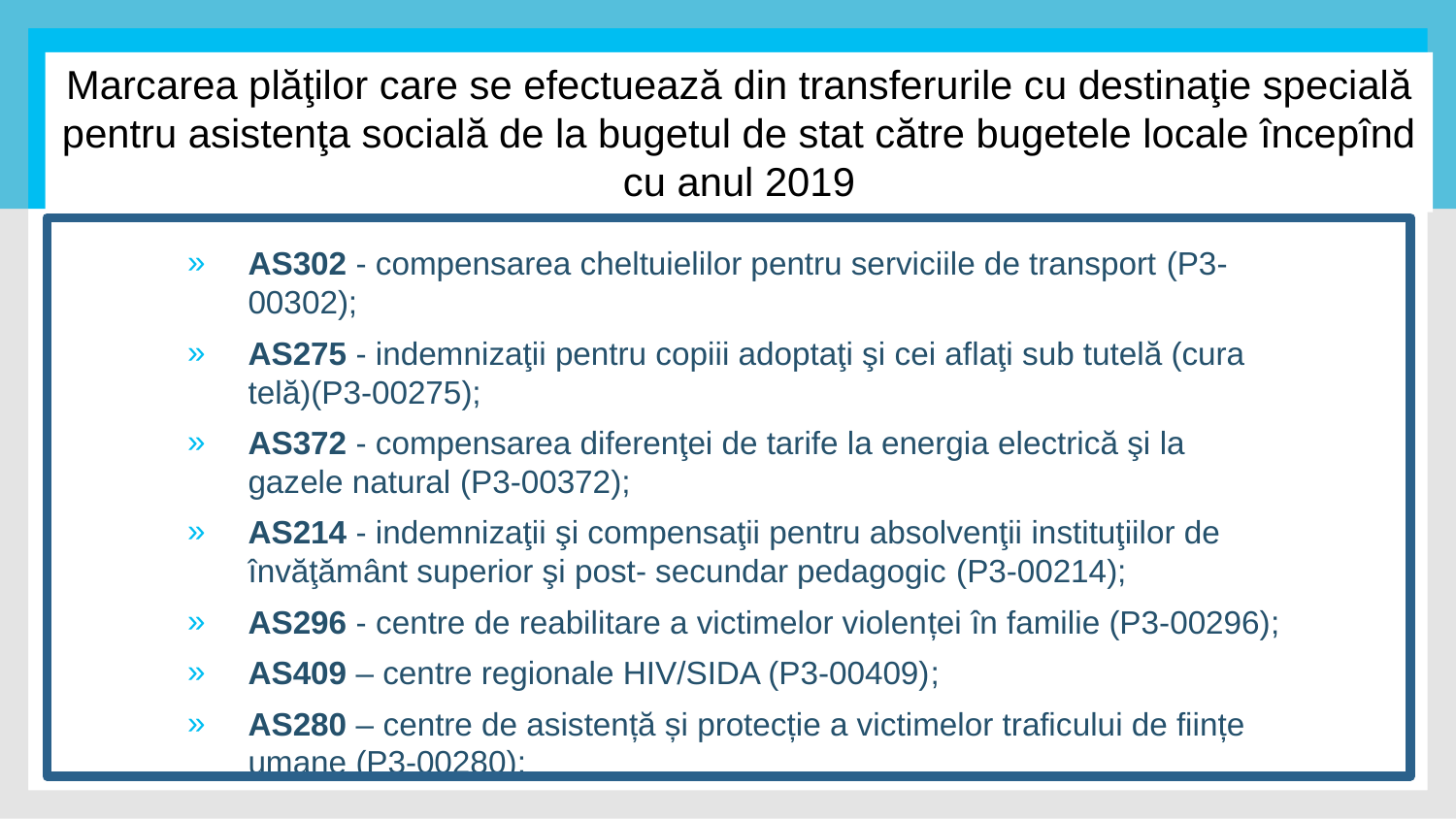

Marcarea plăţilor care se efectuează din transferurile cu destinaţie specială pentru asistenţa socială de la bugetul de stat către bugetele locale începînd cu anul 2019

AS302 - compensarea cheltuielilor pentru serviciile de transport (P3-00302);
AS275 - indemnizaţii pentru copiii adoptaţi şi cei aflaţi sub tutelă (cura telă)(P3-00275);
AS372 - compensarea diferenţei de tarife la energia electrică şi la gazele natural (P3-00372);
AS214 - indemnizaţii şi compensaţii pentru absolvenţii instituţiilor de învăţământ superior şi post- secundar pedagogic (P3-00214);
AS296 - centre de reabilitare a victimelor violenței în familie (P3-00296);
AS409 – centre regionale HIV/SIDA (P3-00409);
AS280 – centre de asistență și protecție a victimelor traficului de ființe umane (P3-00280);